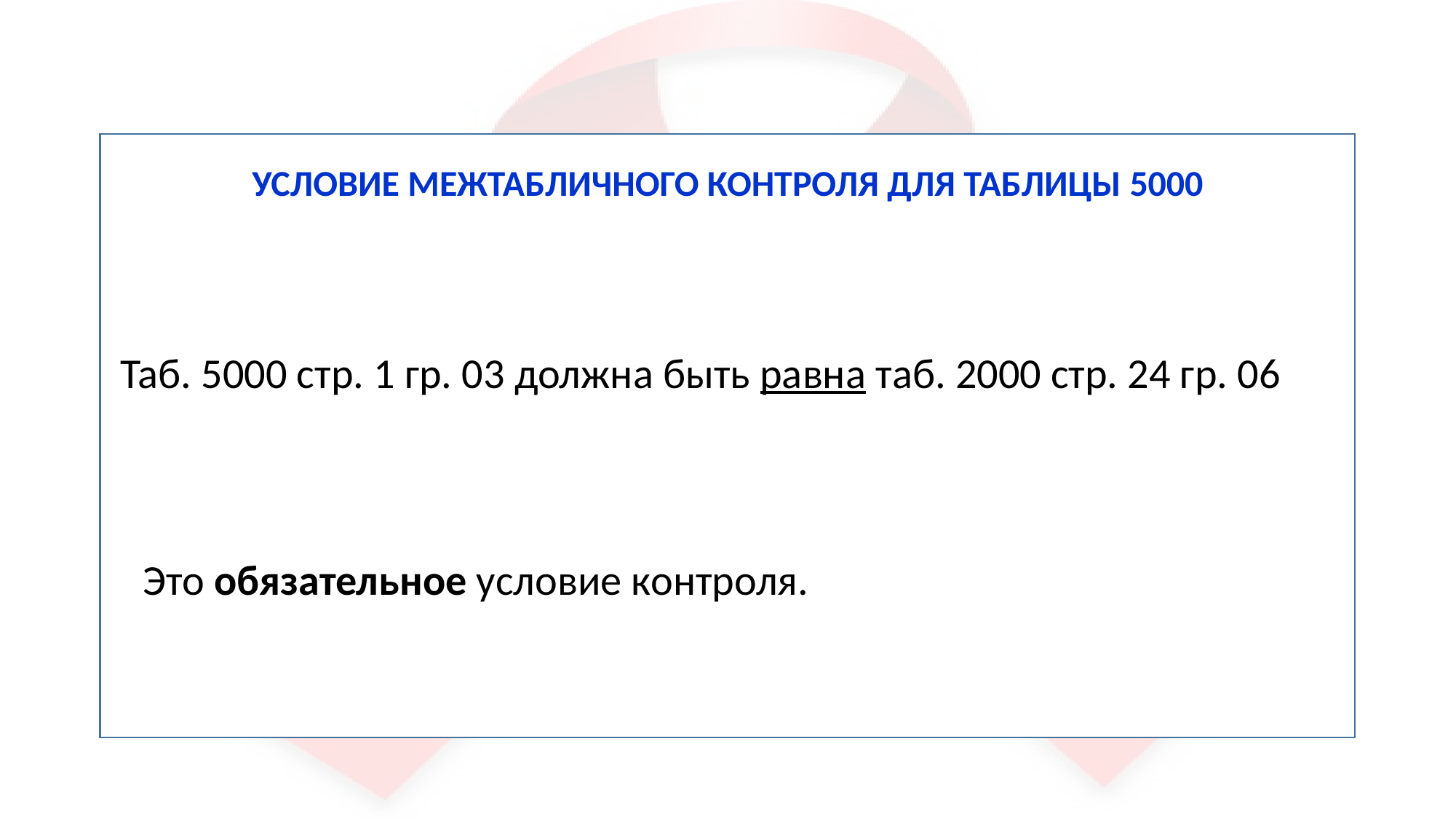

Таб. 5000 стр. 1 гр. 03 должна быть равна таб. 2000 стр. 24 гр. 06

УСЛОВИЕ МЕЖТАБЛИЧНОГО КОНТРОЛЯ ДЛЯ ТАБЛИЦЫ 5000
Это обязательное условие контроля.